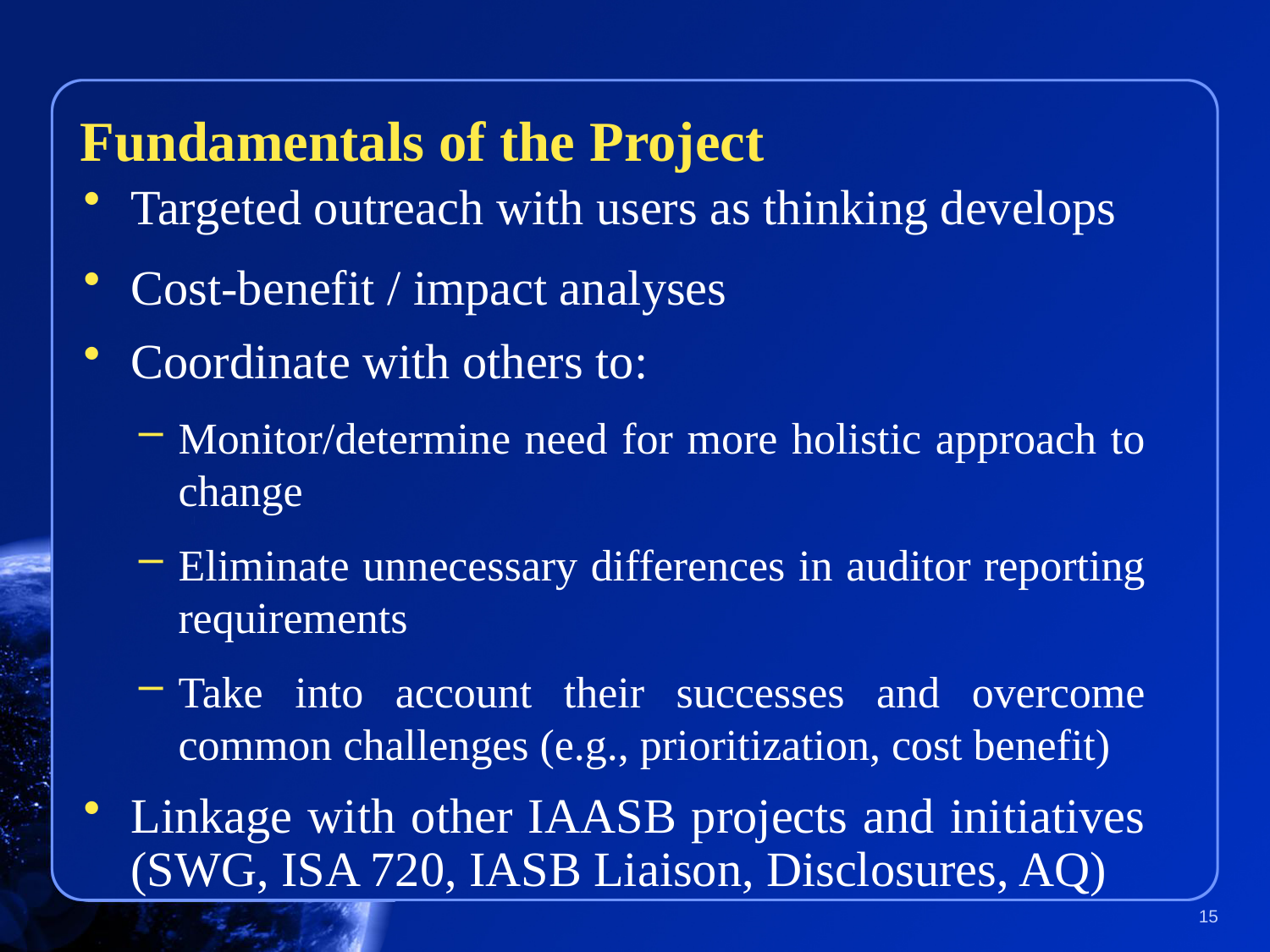

#
Fundamentals of the Project
Targeted outreach with users as thinking develops
Cost-benefit / impact analyses
Coordinate with others to:
Monitor/determine need for more holistic approach to change
Eliminate unnecessary differences in auditor reporting requirements
Take into account their successes and overcome common challenges (e.g., prioritization, cost benefit)
Linkage with other IAASB projects and initiatives (SWG, ISA 720, IASB Liaison, Disclosures, AQ)
15